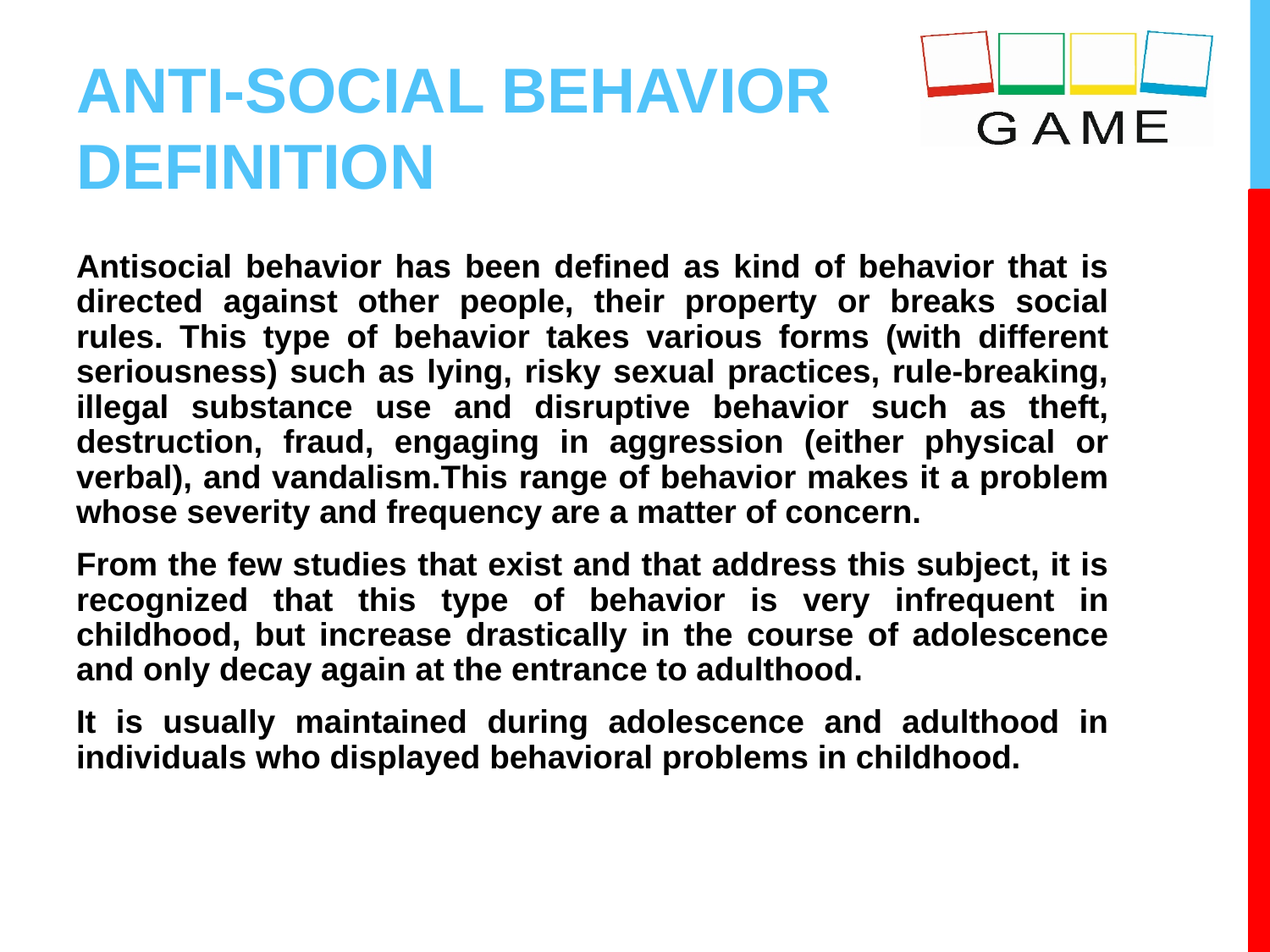

# ANTI-SOCIAL BEHAVIOR DEFINITION
Antisocial behavior has been defined as kind of behavior that is directed against other people, their property or breaks social rules. This type of behavior takes various forms (with different seriousness) such as lying, risky sexual practices, rule-breaking, illegal substance use and disruptive behavior such as theft, destruction, fraud, engaging in aggression (either physical or verbal), and vandalism.This range of behavior makes it a problem whose severity and frequency are a matter of concern.
From the few studies that exist and that address this subject, it is recognized that this type of behavior is very infrequent in childhood, but increase drastically in the course of adolescence and only decay again at the entrance to adulthood.
It is usually maintained during adolescence and adulthood in individuals who displayed behavioral problems in childhood.